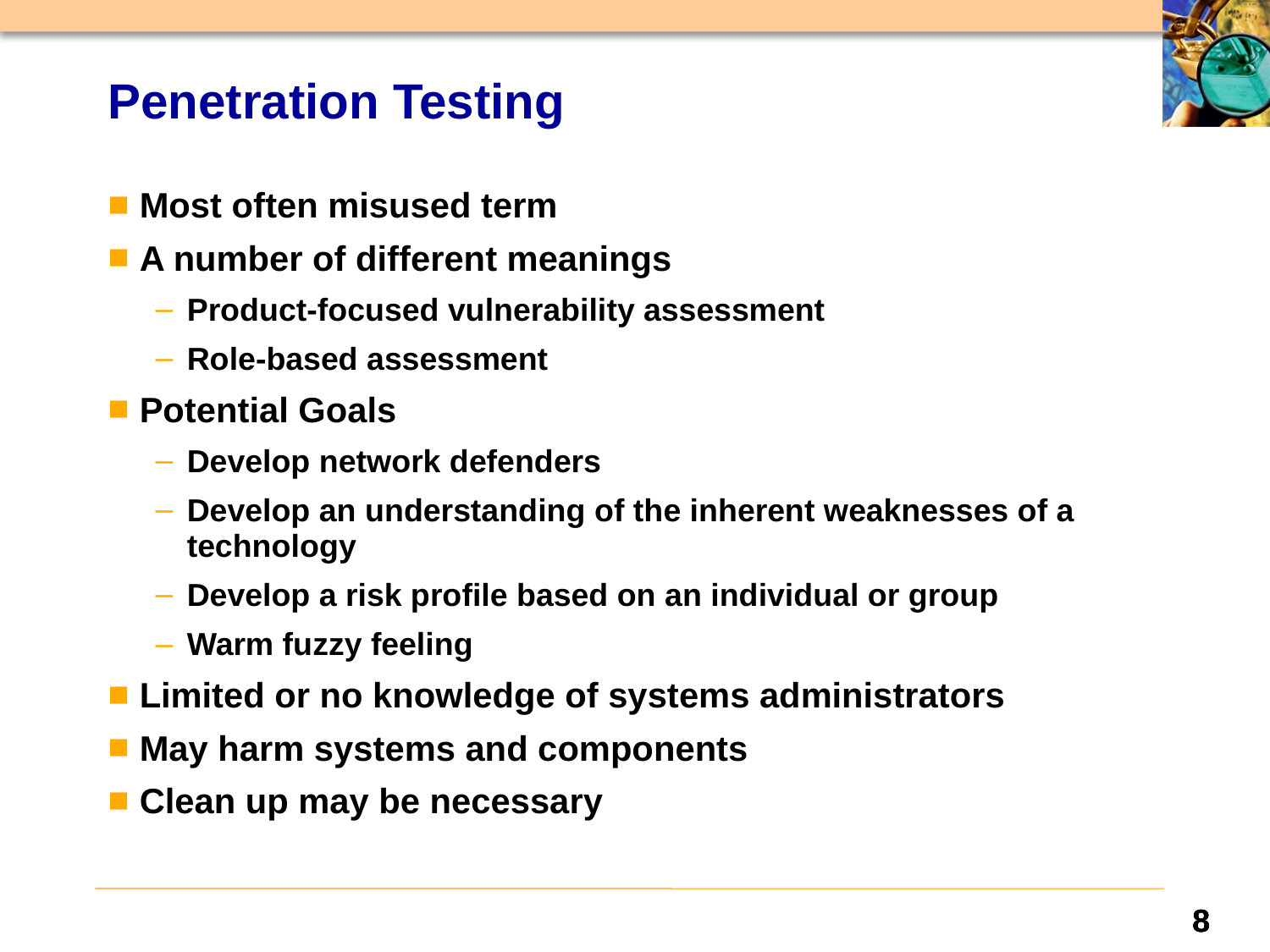

# Penetration Testing
Most often misused term
A number of different meanings
Product-focused vulnerability assessment
Role-based assessment
Potential Goals
Develop network defenders
Develop an understanding of the inherent weaknesses of a technology
Develop a risk profile based on an individual or group
Warm fuzzy feeling
Limited or no knowledge of systems administrators
May harm systems and components
Clean up may be necessary
8